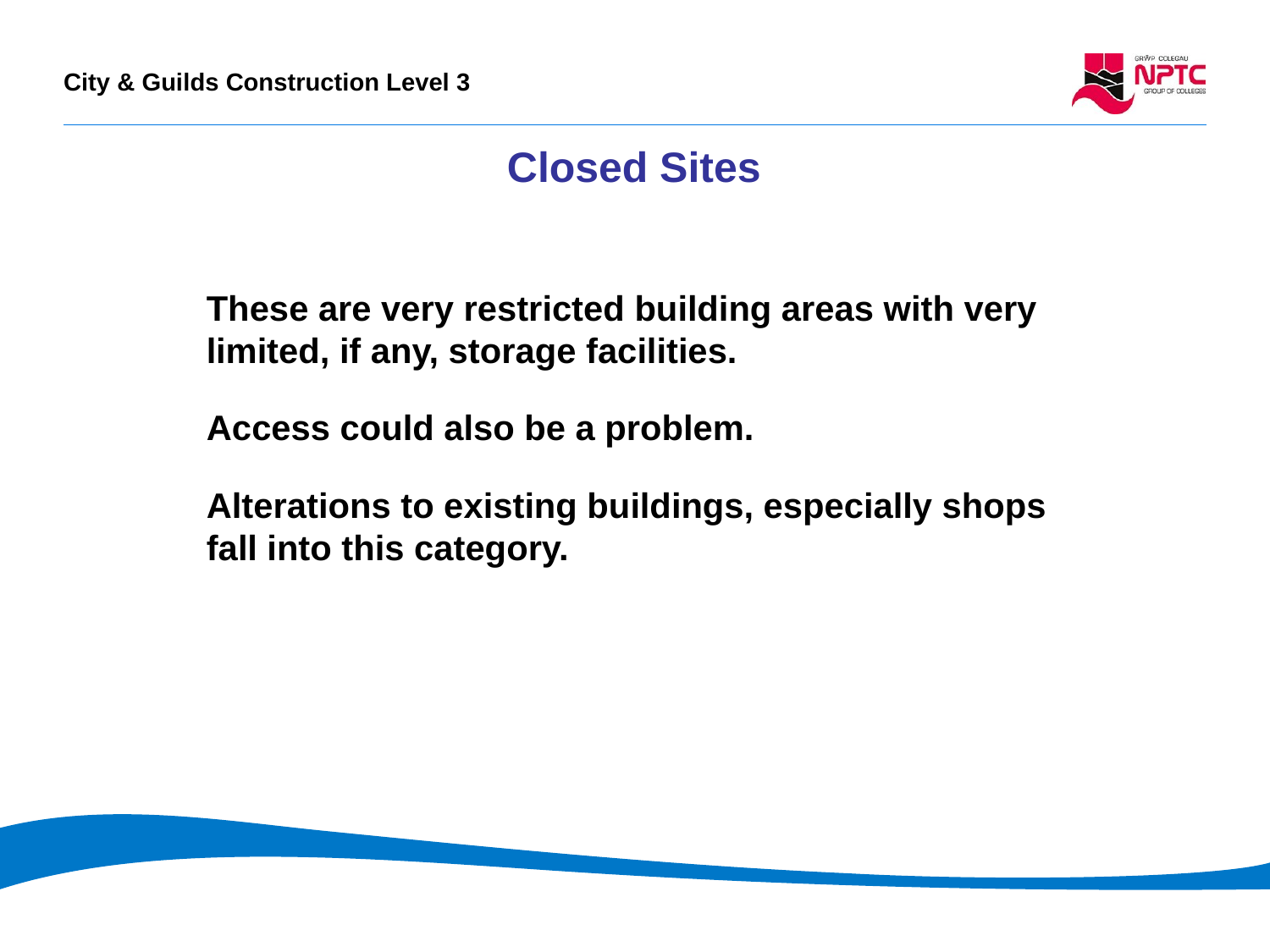

# Closed Sites
These are very restricted building areas with very limited, if any, storage facilities.
Access could also be a problem.
Alterations to existing buildings, especially shops fall into this category.